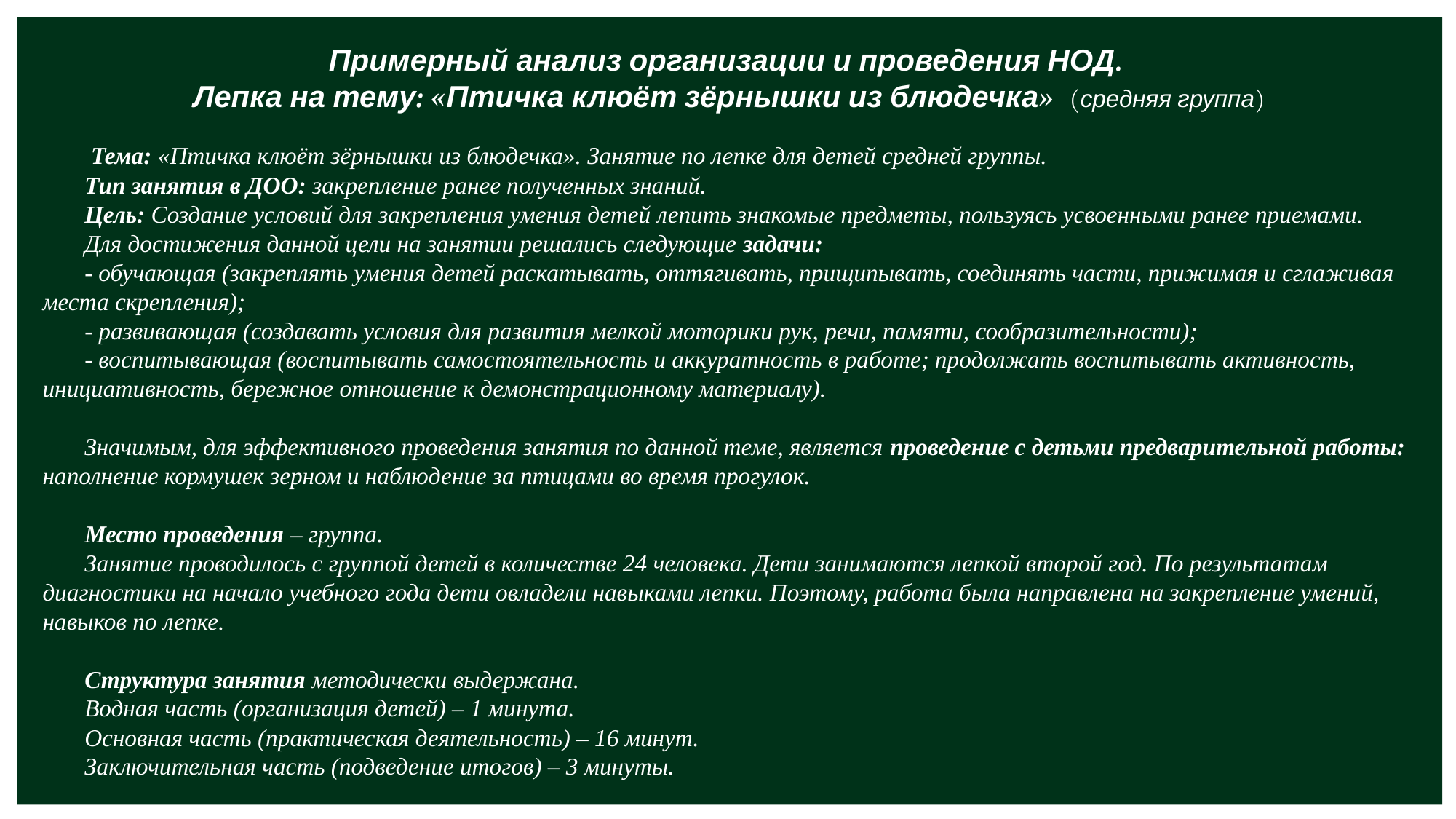

Примерный анализ организации и проведения НОД.
Лепка на тему: «Птичка клюёт зёрнышки из блюдечка»  (средняя группа)
       Тема: «Птичка клюёт зёрнышки из блюдечка». Занятие по лепке для детей средней группы.
       Тип занятия в ДОО: закрепление ранее полученных знаний.
       Цель: Создание условий для закрепления умения детей лепить знакомые предметы, пользуясь усвоенными ранее приемами.
       Для достижения данной цели на занятии решались следующие задачи:
       - обучающая (закреплять умения детей раскатывать, оттягивать, прищипывать, соединять части, прижимая и сглаживая места скрепления);
       - развивающая (создавать условия для развития мелкой моторики рук, речи, памяти, сообразительности);
       - воспитывающая (воспитывать самостоятельность и аккуратность в работе; продолжать воспитывать активность, инициативность, бережное отношение к демонстрационному материалу).

       Значимым, для эффективного проведения занятия по данной теме, является проведение с детьми предварительной работы: наполнение кормушек зерном и наблюдение за птицами во время прогулок.

       Место проведения – группа.
       Занятие проводилось с группой детей в количестве 24 человека. Дети занимаются лепкой второй год. По результатам диагностики на начало учебного года дети овладели навыками лепки. Поэтому, работа была направлена на закрепление умений, навыков по лепке.

       Структура занятия методически выдержана.
       Водная часть (организация детей) – 1 минута.
       Основная часть (практическая деятельность) – 16 минут.
       Заключительная часть (подведение итогов) – 3 минуты.